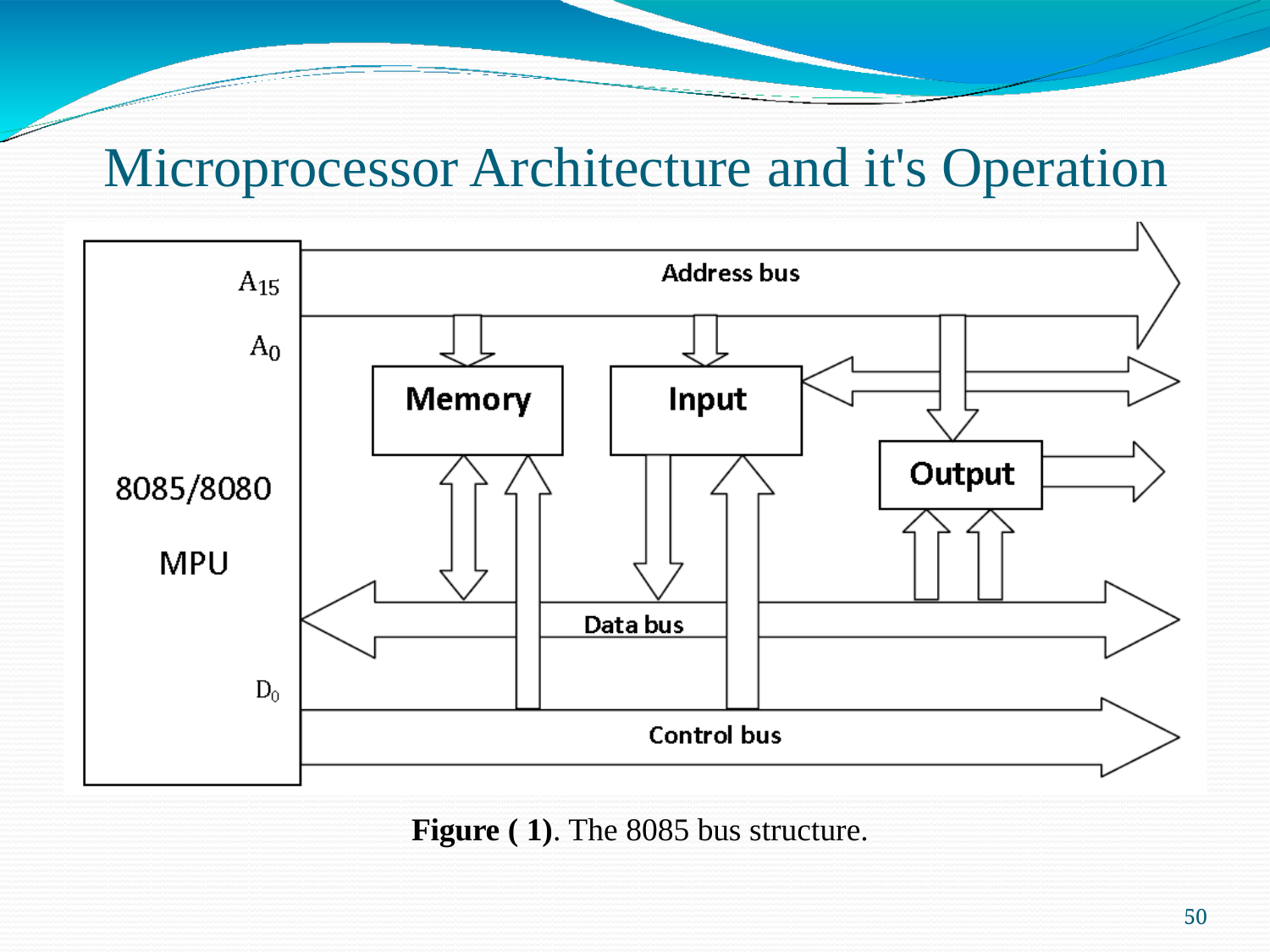

# Microprocessor Architecture and it's Operation

Figure ( 1). The 8085 bus structure.
50